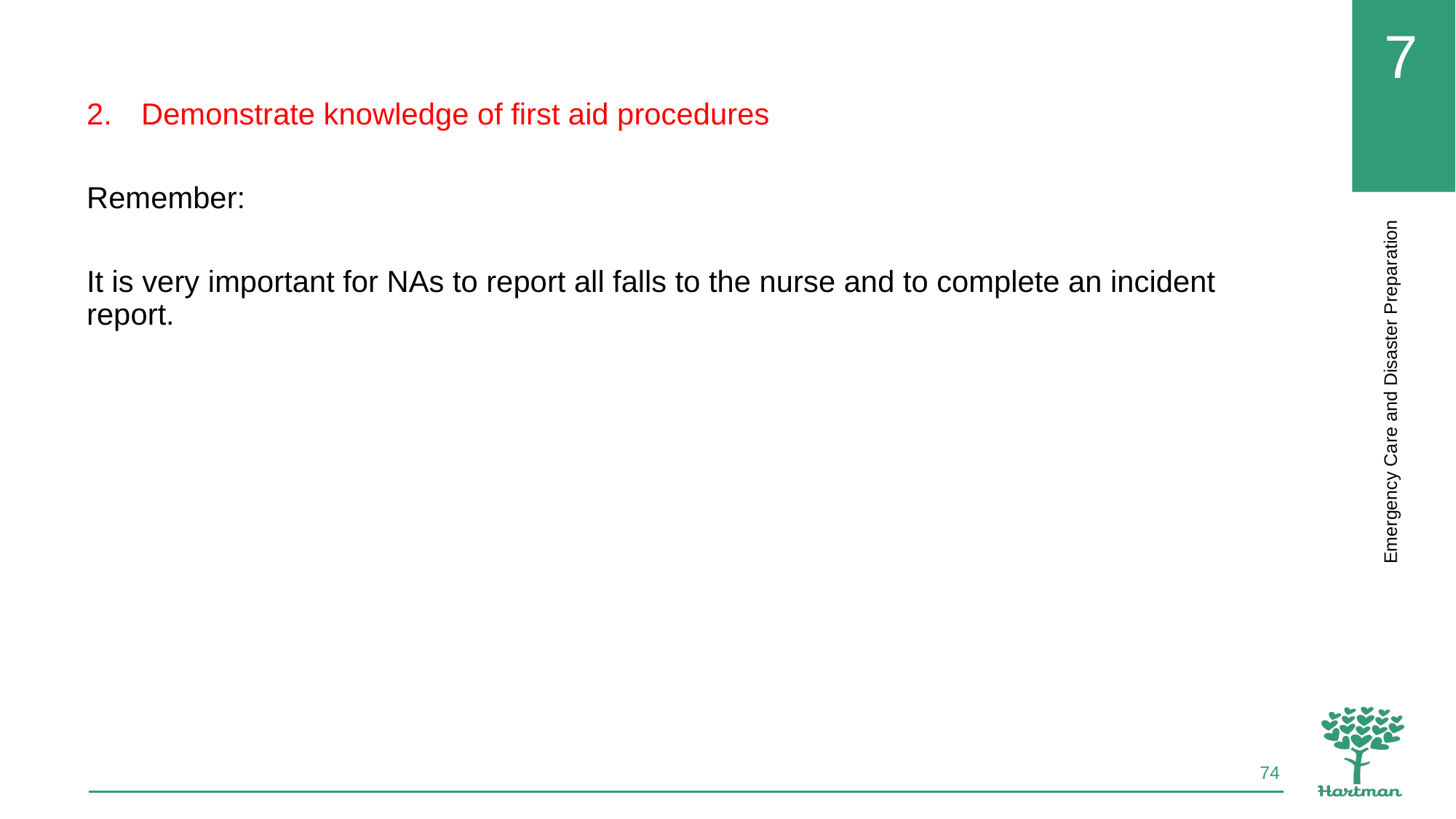

Demonstrate knowledge of first aid procedures

Remember:

It is very important for NAs to report all falls to the nurse and to complete an incident report.

74